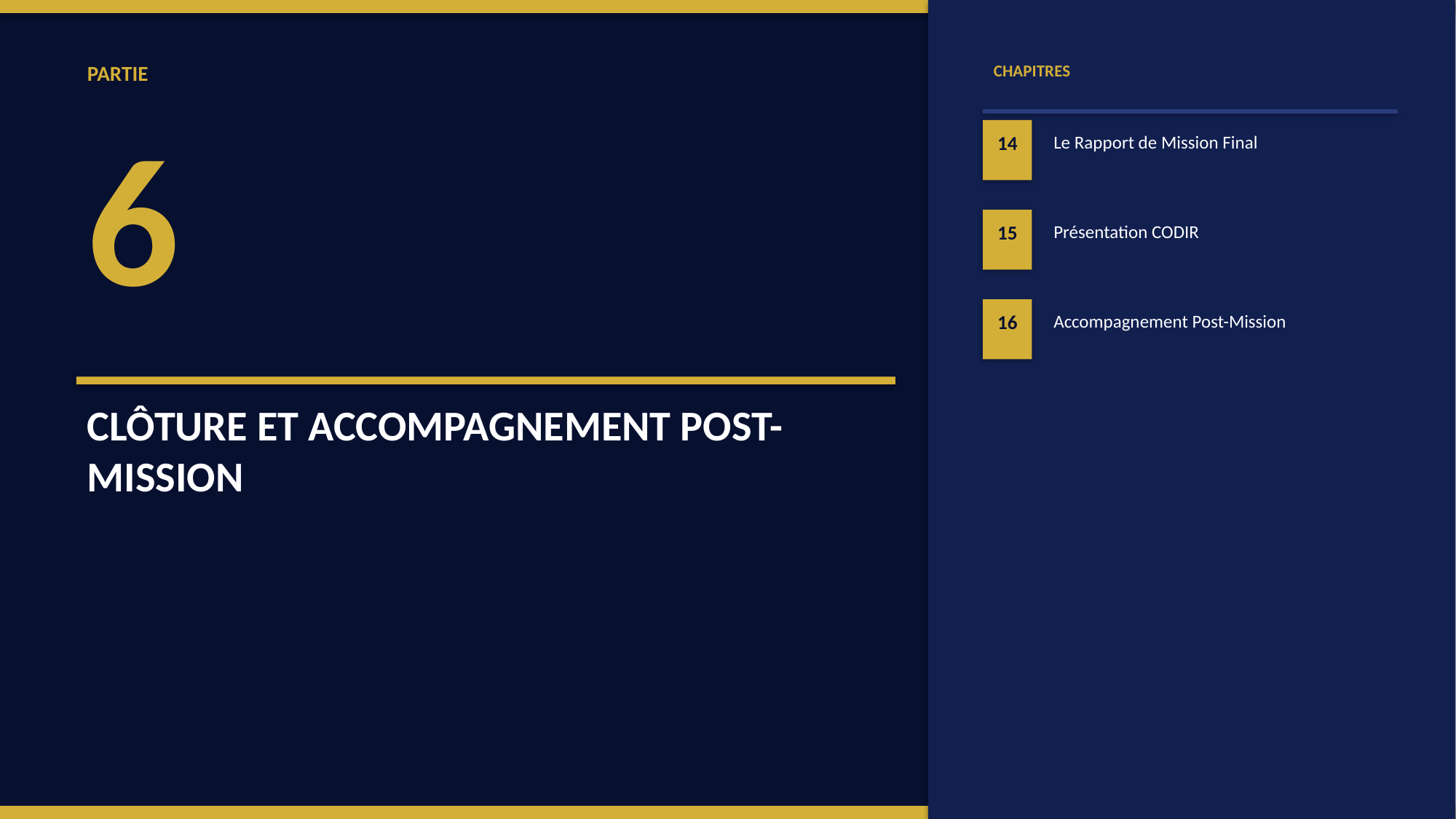

PARTIE
CHAPITRES
6

14
Le Rapport de Mission Final

15
Présentation CODIR

16
Accompagnement Post-Mission

CLÔTURE ET ACCOMPAGNEMENT POST-MISSION